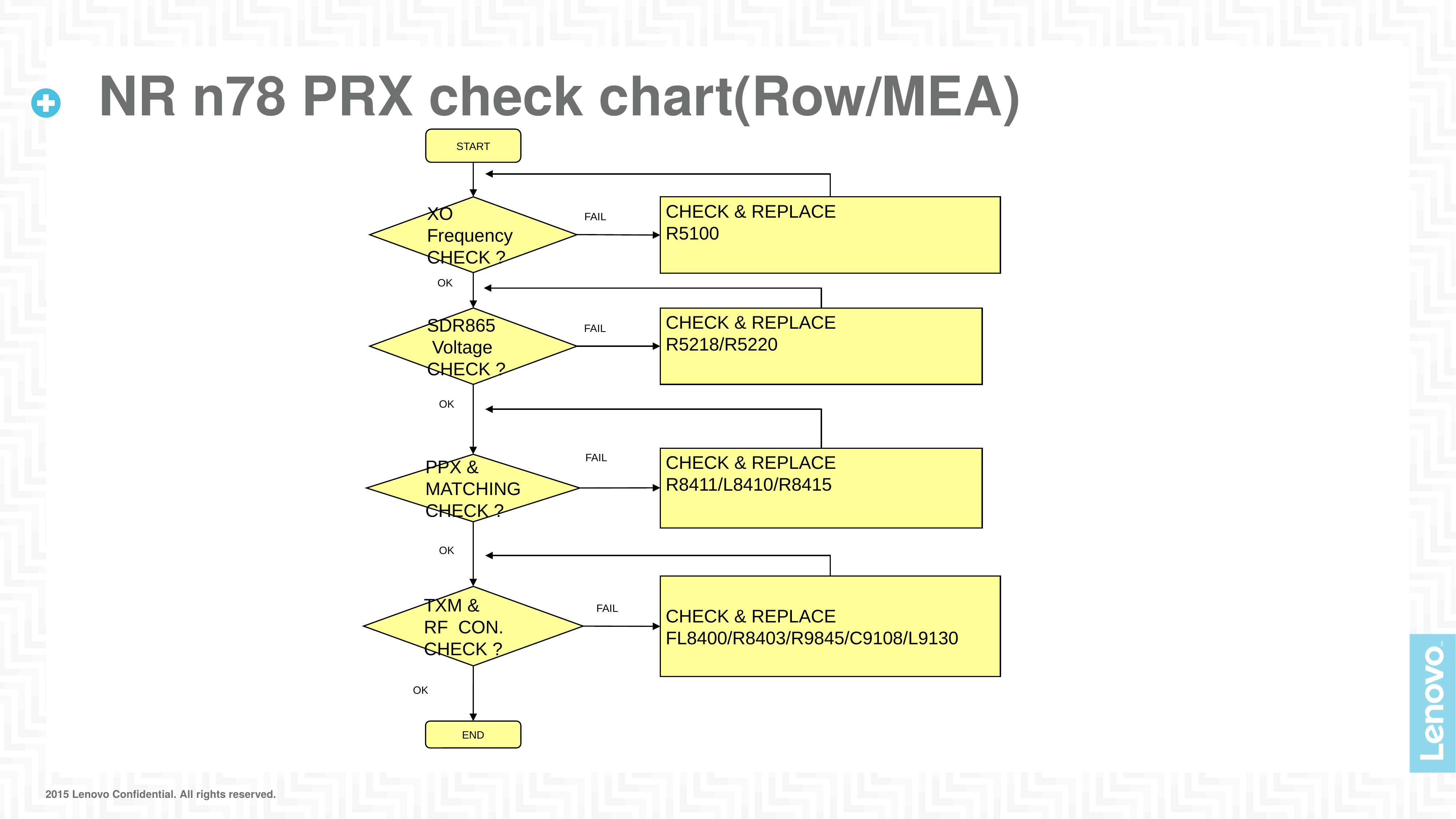

# NR n78 PRX check chart(Row/MEA)
START

XO Frequency
CHECK ?

CHECK & REPLACE
R5100
FAIL
OK

SDR865
 Voltage CHECK ?

CHECK & REPLACE
R5218/R5220
FAIL
OK
FAIL
CHECK & REPLACE
R8411/L8410/R8415
PPX &  MATCHING CHECK ?
OK
CHECK & REPLACE
FL8400/R8403/R9845/C9108/L9130
TXM &
RF  CON. CHECK ?
FAIL
OK
OK
END